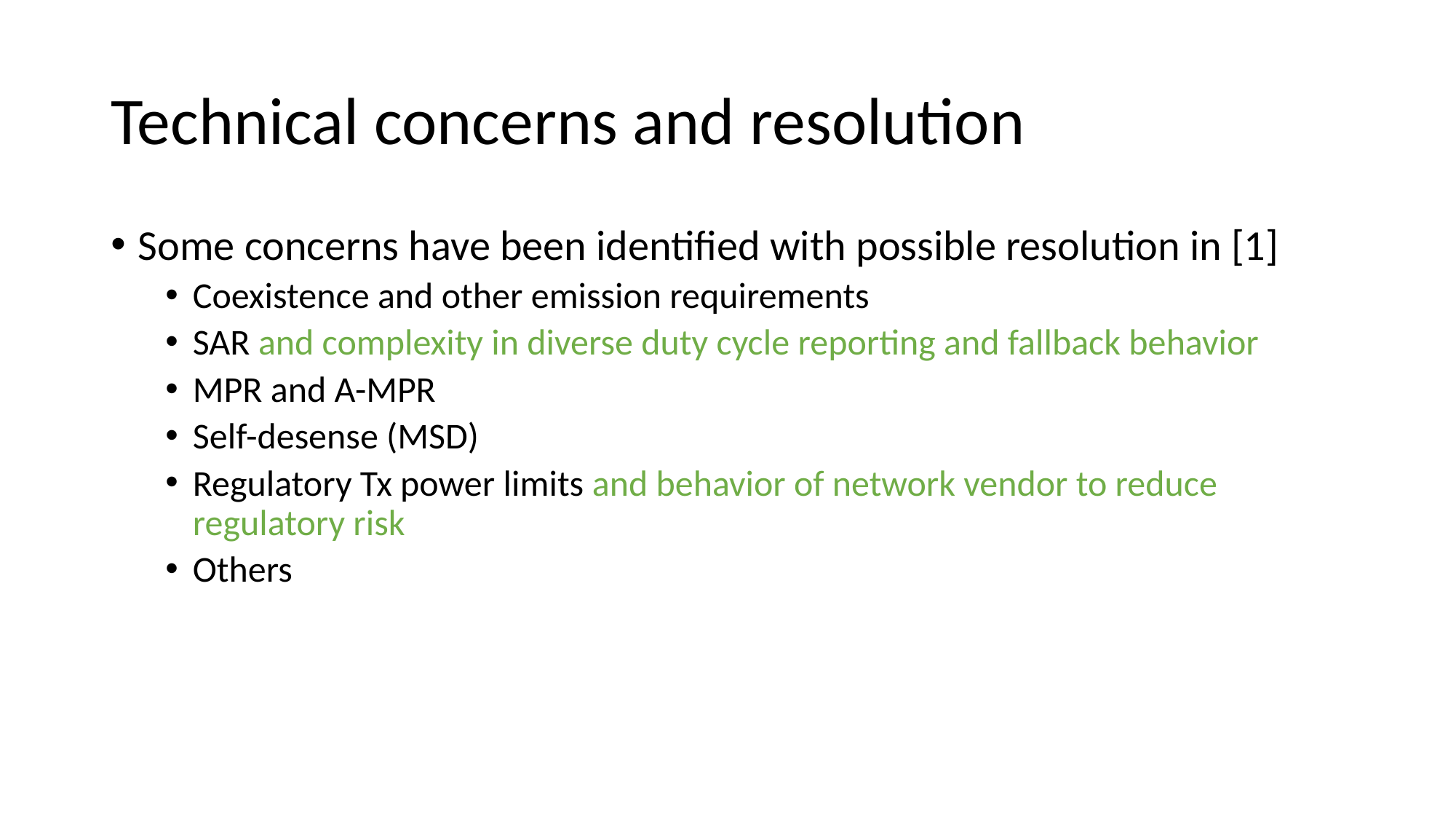

# Technical concerns and resolution
Some concerns have been identified with possible resolution in [1]
Coexistence and other emission requirements
SAR and complexity in diverse duty cycle reporting and fallback behavior
MPR and A-MPR
Self-desense (MSD)
Regulatory Tx power limits and behavior of network vendor to reduce regulatory risk
Others